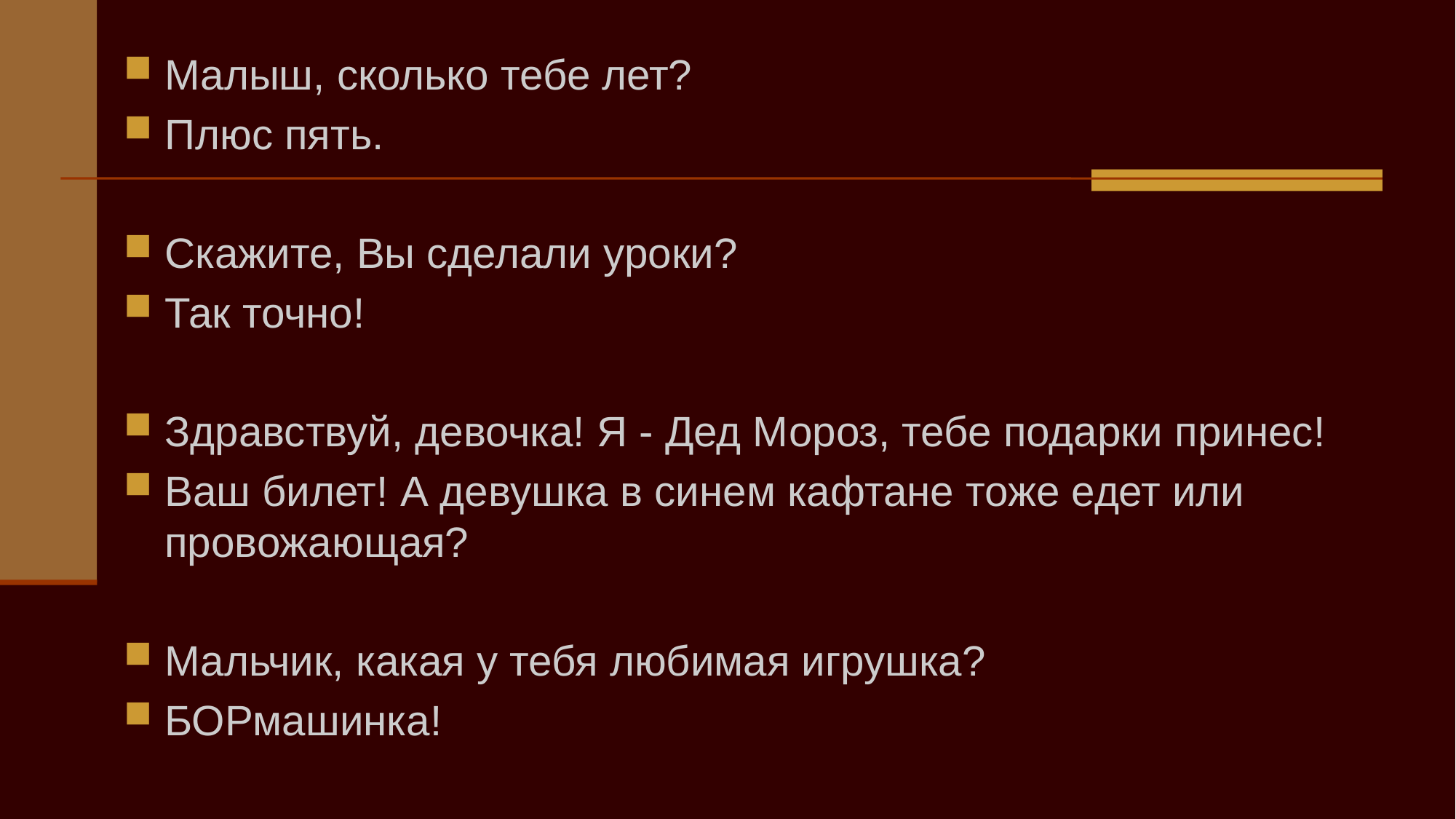

Малыш, сколько тебе лет?
Плюс пять.

Скажите, Вы сделали уроки?
Так точно!

Здравствуй, девочка! Я - Дед Мороз, тебе подарки принес!
Ваш билет! А девушка в синем кафтане тоже едет или прово­жающая?

Мальчик, какая у тебя любимая игрушка?
БОРмашинка!